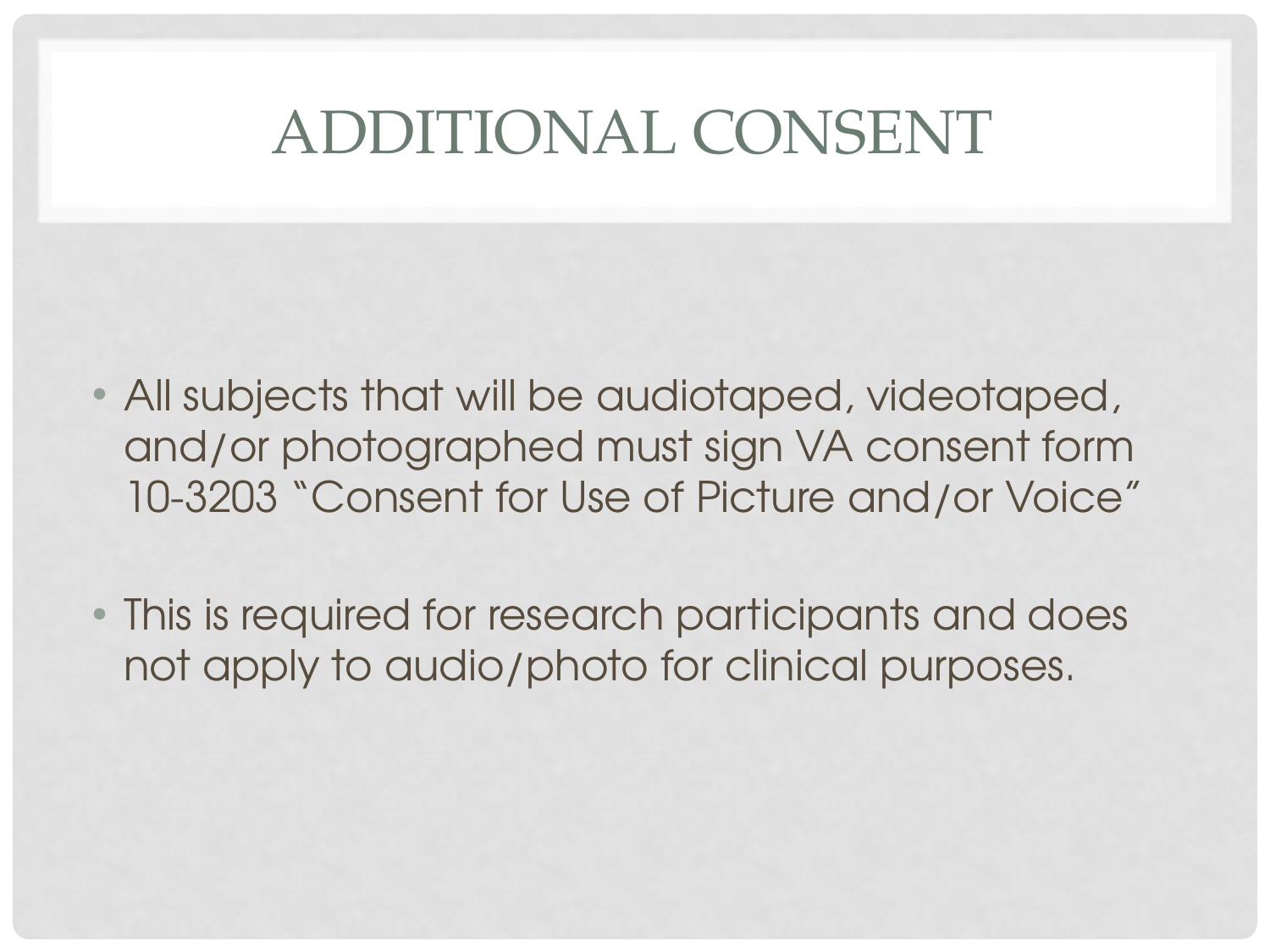

# Additional Consent

All subjects that will be audiotaped, videotaped, and/or photographed must sign VA consent form 10-3203 “Consent for Use of Picture and/or Voice”

This is required for research participants and does not apply to audio/photo for clinical purposes.